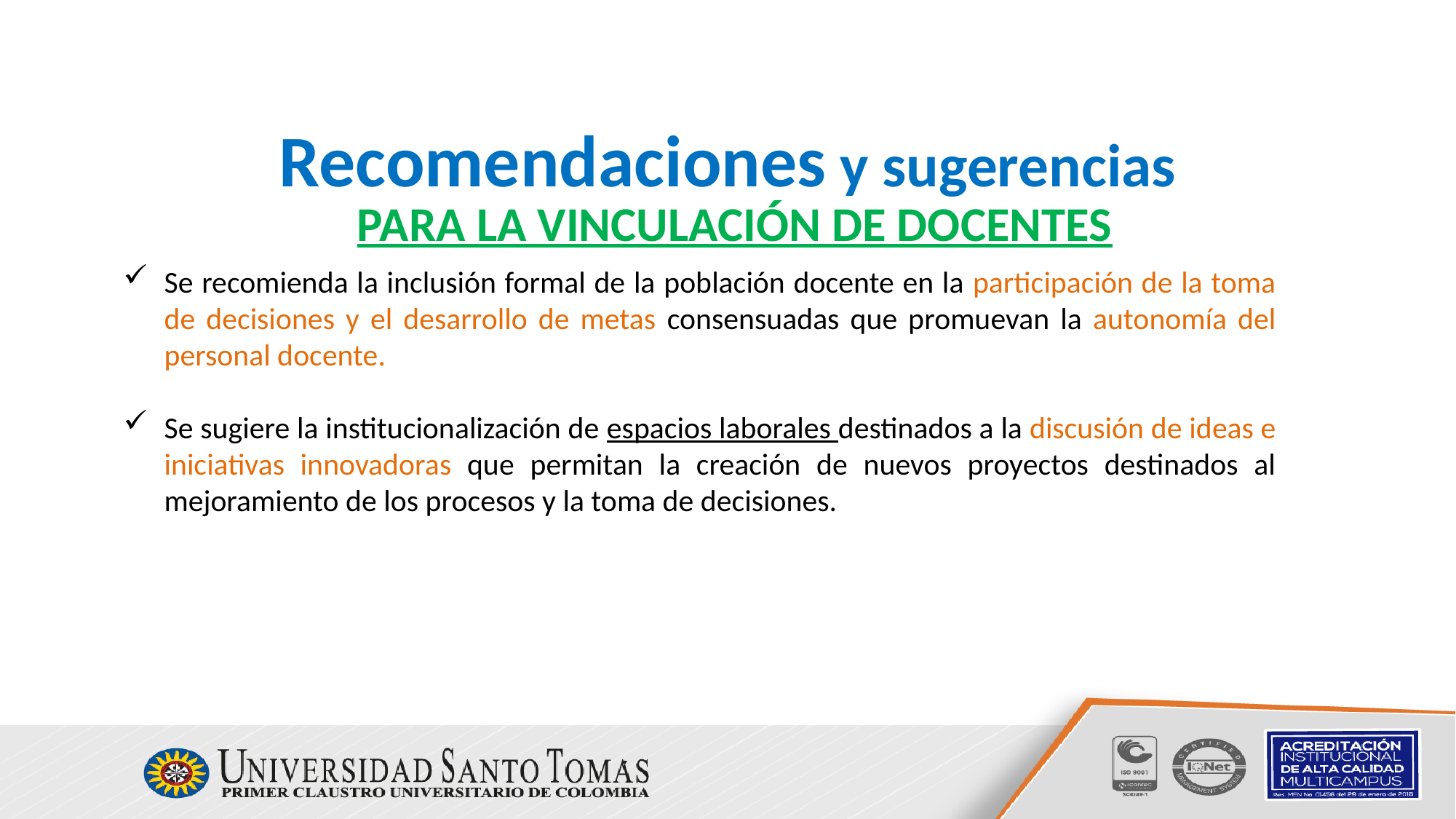

# Recomendaciones y sugerencias
PARA LA VINCULACIÓN DE DOCENTES
Se recomienda la inclusión formal de la población docente en la participación de la toma de decisiones y el desarrollo de metas consensuadas que promuevan la autonomía del personal docente.

Se sugiere la institucionalización de espacios laborales destinados a la discusión de ideas e iniciativas innovadoras que permitan la creación de nuevos proyectos destinados al mejoramiento de los procesos y la toma de decisiones.